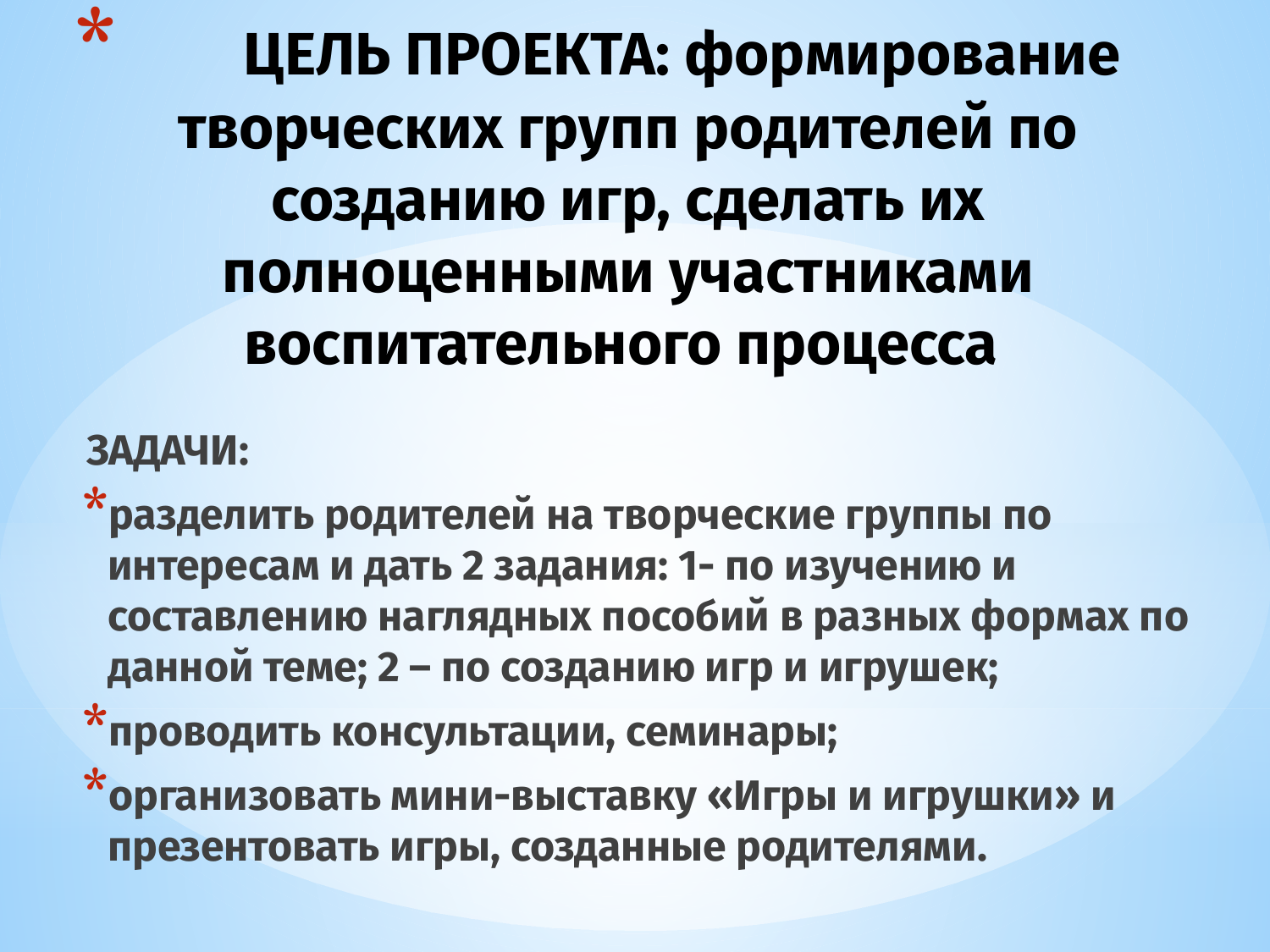

# ЦЕЛЬ ПРОЕКТА: формирование творческих групп родителей по созданию игр, сделать их полноценными участниками воспитательного процесса
 ЗАДАЧИ:
разделить родителей на творческие группы по интересам и дать 2 задания: 1- по изучению и составлению наглядных пособий в разных формах по данной теме; 2 – по созданию игр и игрушек;
проводить консультации, семинары;
организовать мини-выставку «Игры и игрушки» и презентовать игры, созданные родителями.